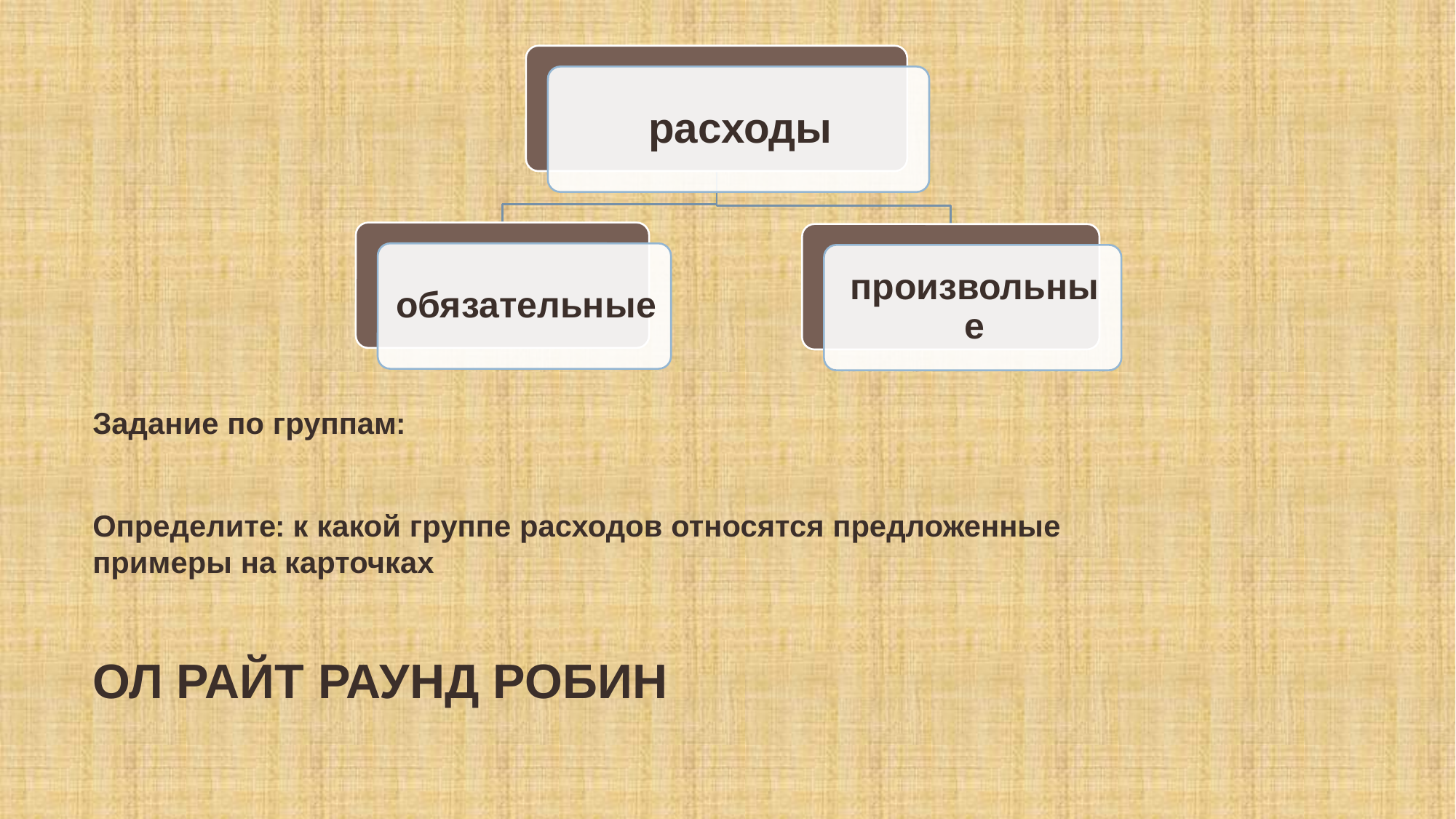

расходы
обязательные
произвольные
Задание по группам:

Определите: к какой группе расходов относятся предложенные примеры на карточках

ОЛ РАЙТ РАУНД РОБИН